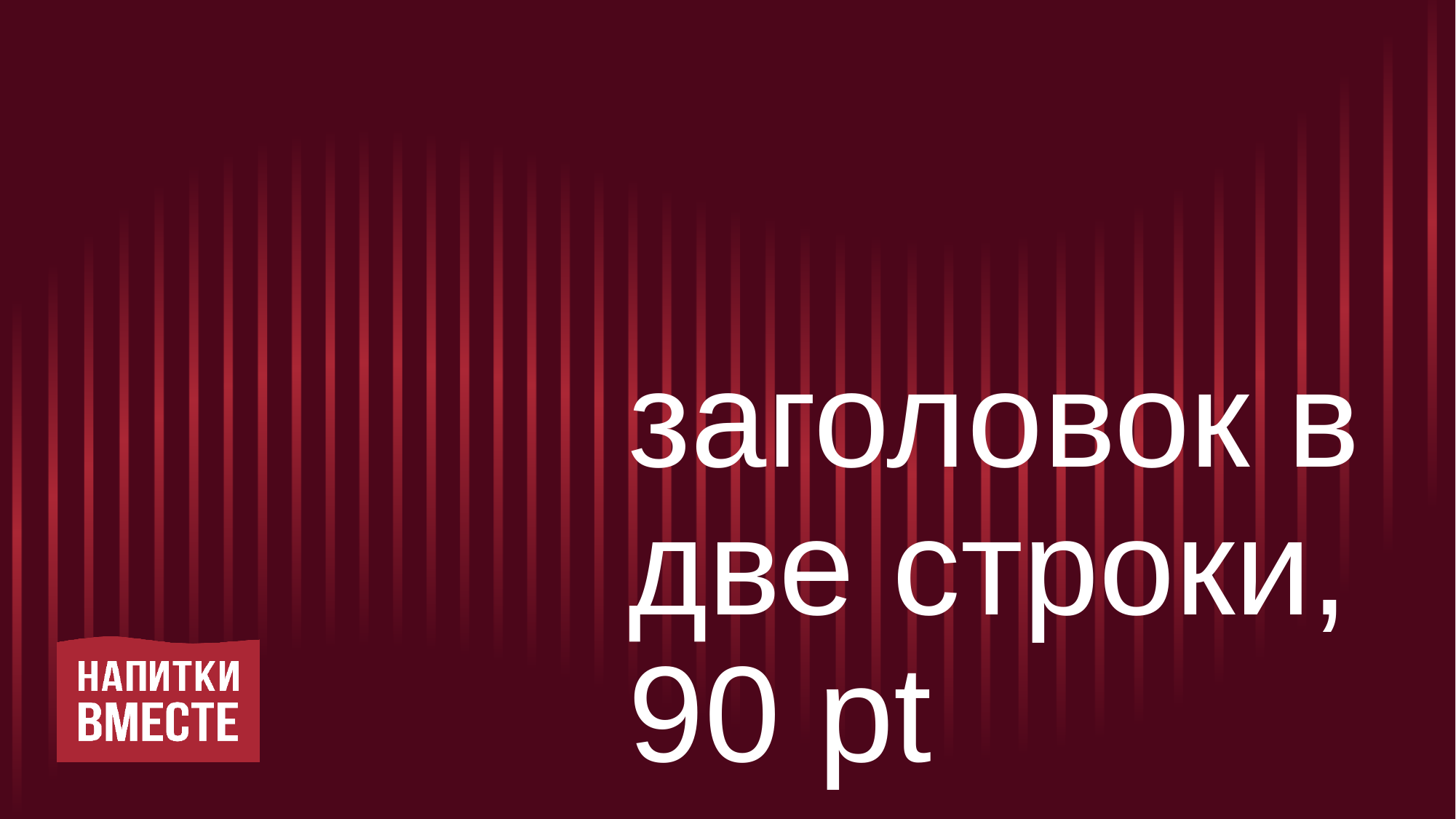

# заголовок в две строки, 90 pt